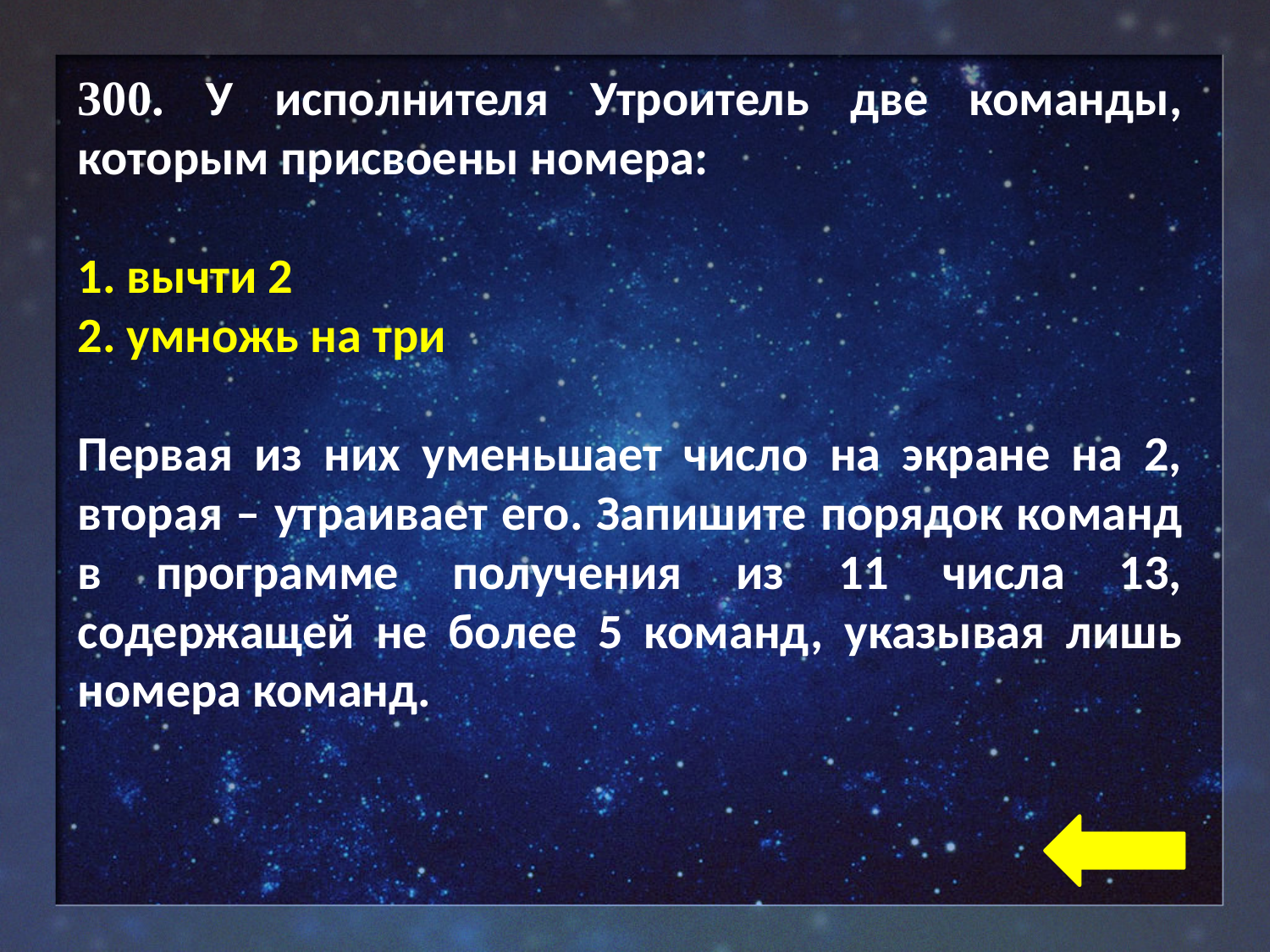

300. У исполнителя Утроитель две команды, которым присвоены номера:

1. вычти 2
2. умножь на три

Первая из них уменьшает число на экране на 2, вторая – утраивает его. Запишите порядок команд в программе получения из 11 числа 13, содержащей не более 5 команд, указывая лишь номера команд.